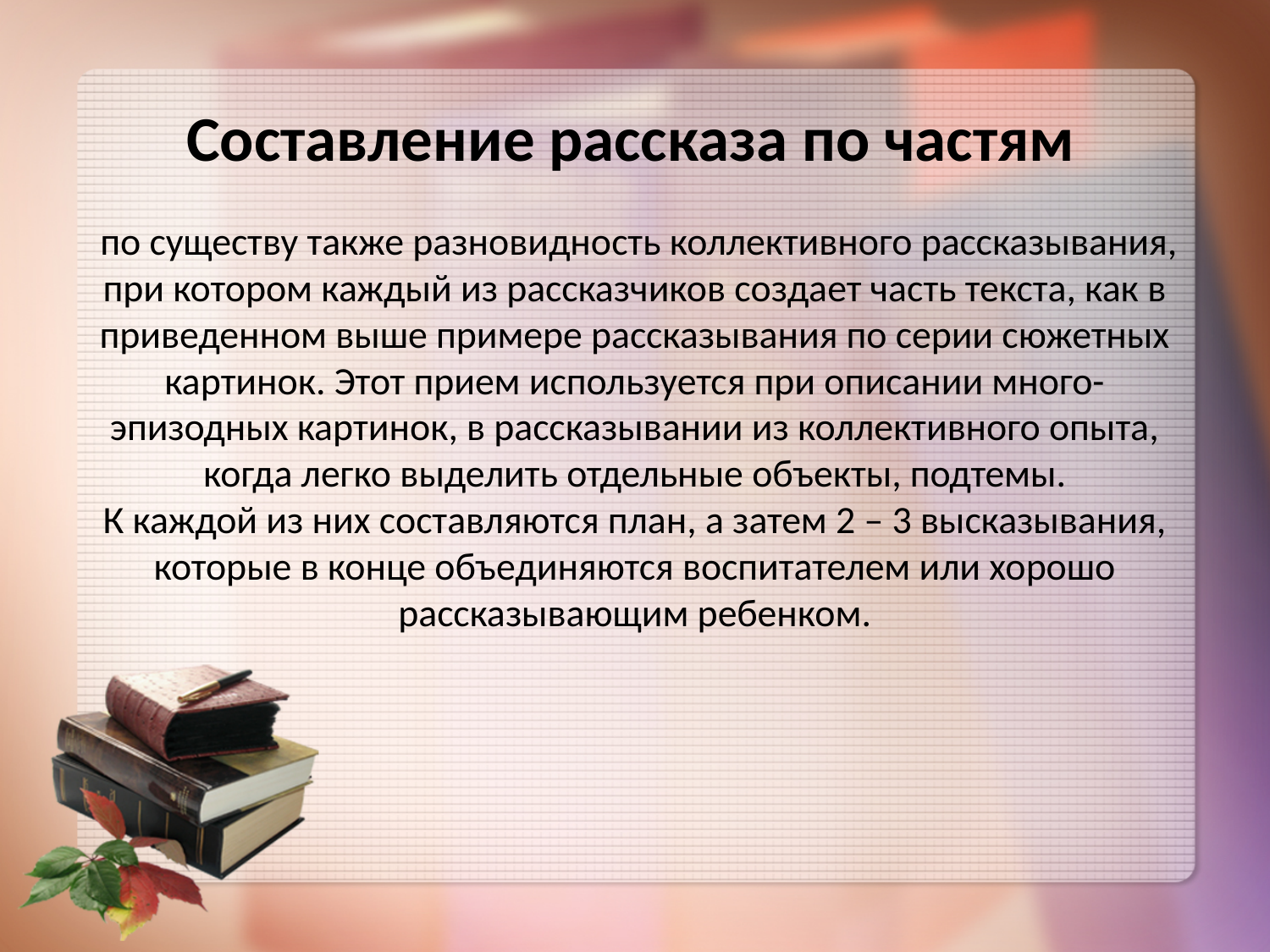

# Составление рассказа по частям  по существу также разновидность коллективного рассказывания, при котором каждый из рассказчиков создает часть текста, как в приведенном выше примере рассказывания по серии сюжетных картинок. Этот прием используется при описании много-эпизодных картинок, в рассказывании из коллективного опыта, когда легко выделить отдельные объекты, подтемы. К каждой из них составляются план, а затем 2 – 3 высказывания, которые в конце объединяются воспитателем или хорошо рассказывающим ребенком.